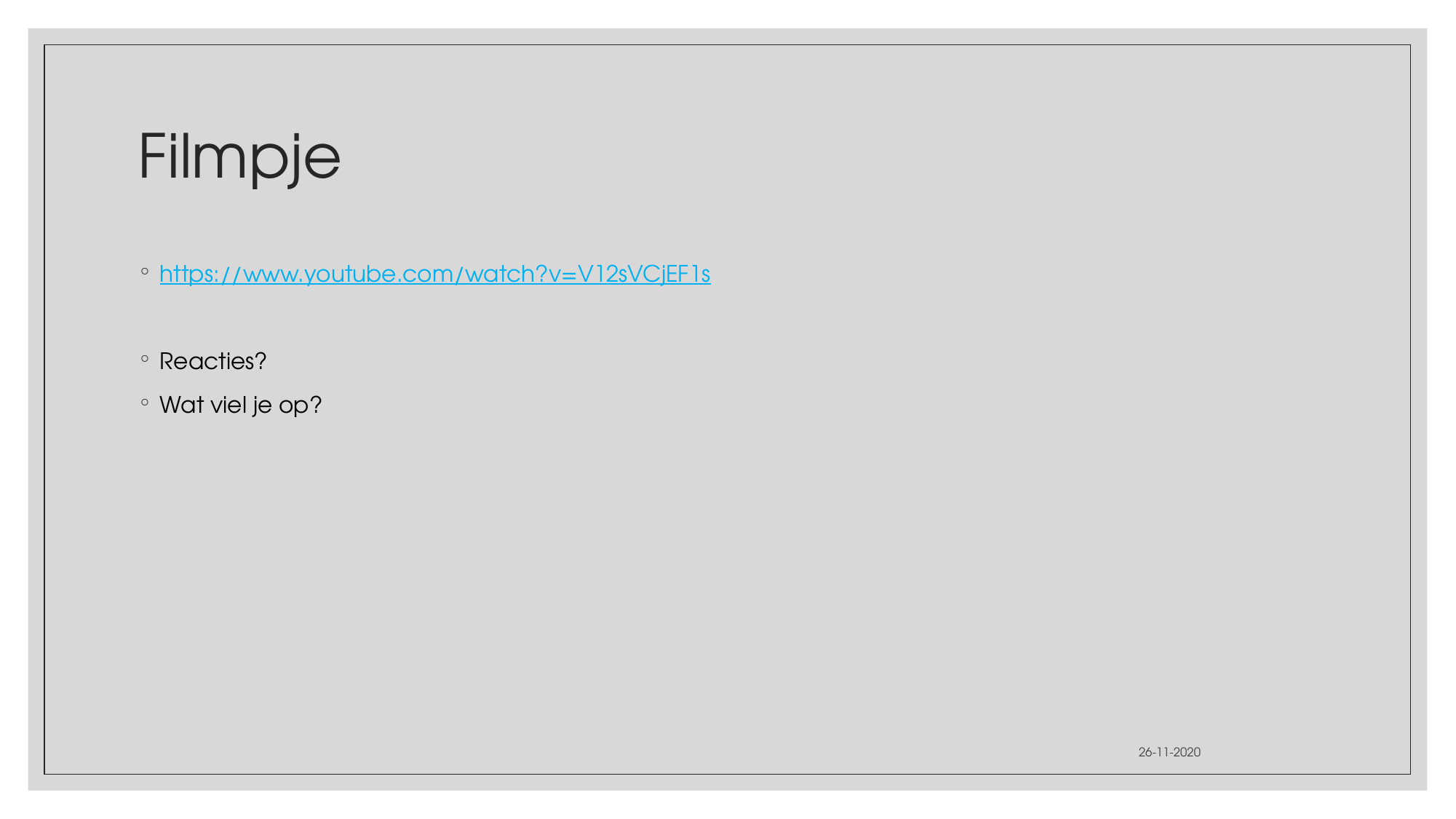

# Filmpje
https://www.youtube.com/watch?v=V12sVCjEF1s

Reacties?
Wat viel je op?
26-11-2020